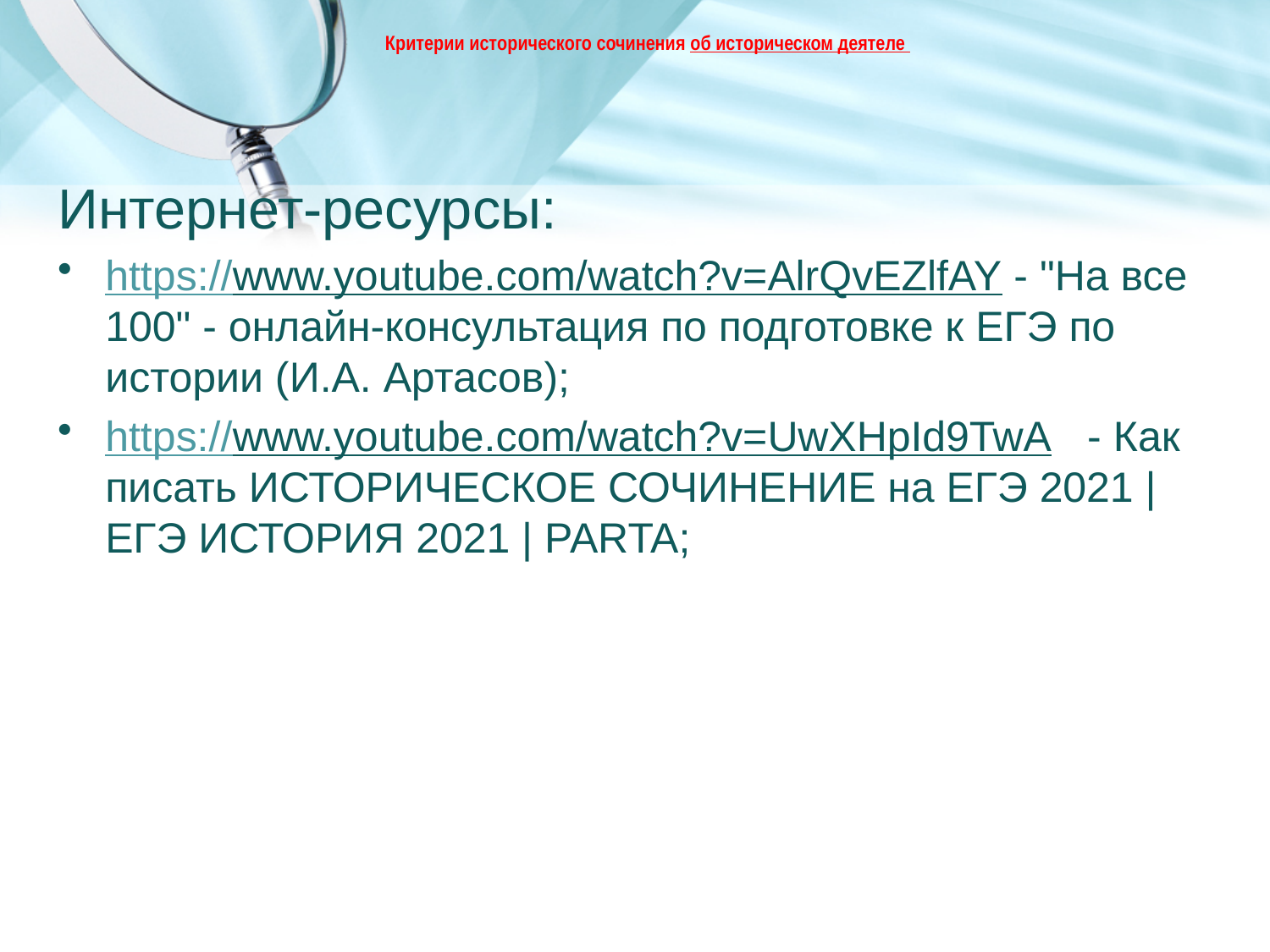

Критерии исторического сочинения об историческом деятеле
Интернет-ресурсы:
https://www.youtube.com/watch?v=AlrQvEZlfAY - "На все 100" - онлайн-консультация по подготовке к ЕГЭ по истории (И.А. Артасов);
https://www.youtube.com/watch?v=UwXHpId9TwA   - Как писать ИСТОРИЧЕСКОЕ СОЧИНЕНИЕ на ЕГЭ 2021 | ЕГЭ ИСТОРИЯ 2021 | PARTA;